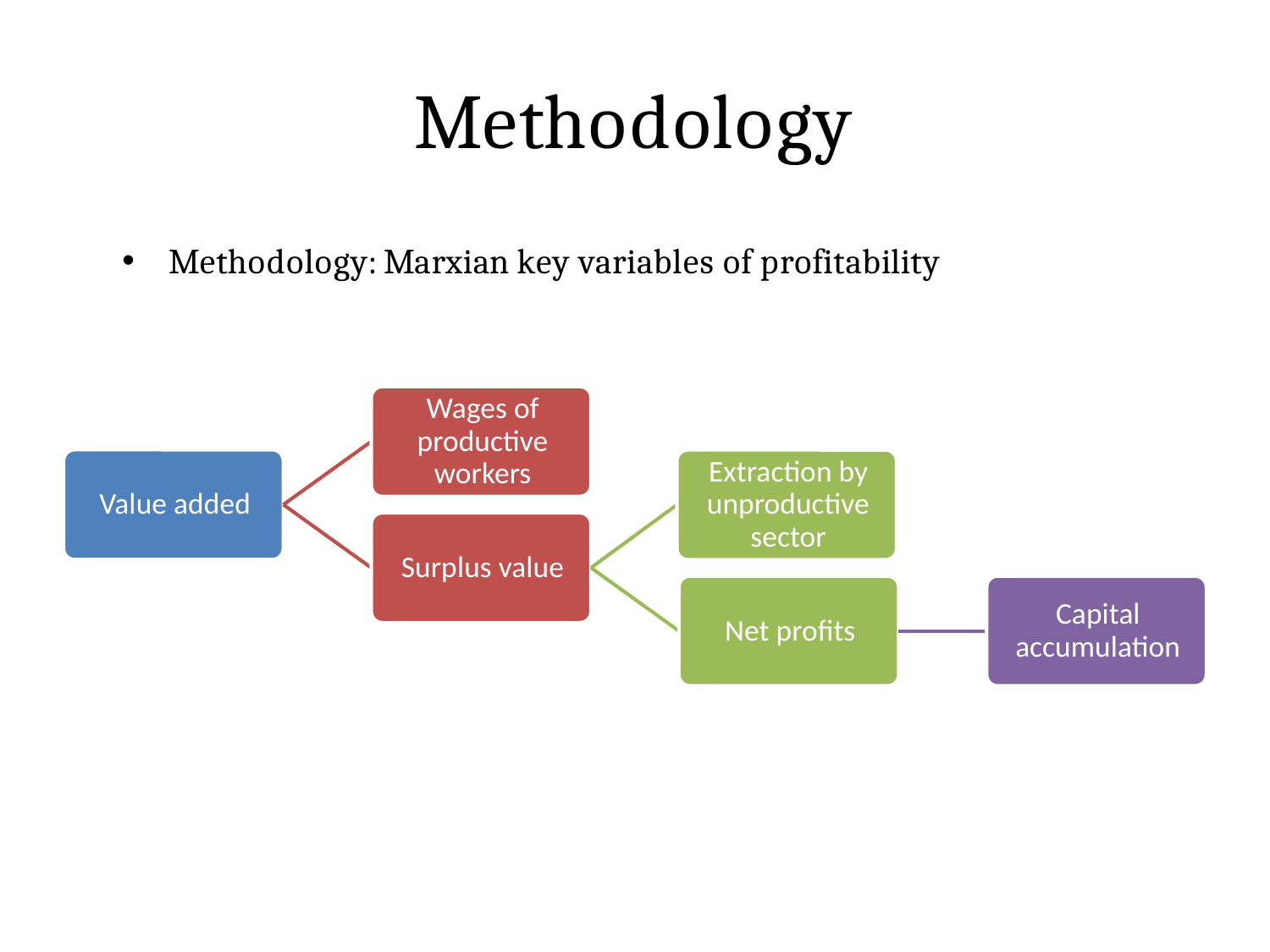

# Methodology
Value added

Wages of productive workers

Surplus value

Extraction by unproductive sector

Net profits

Capital accumulation
Methodology: Marxian key variables of profitability